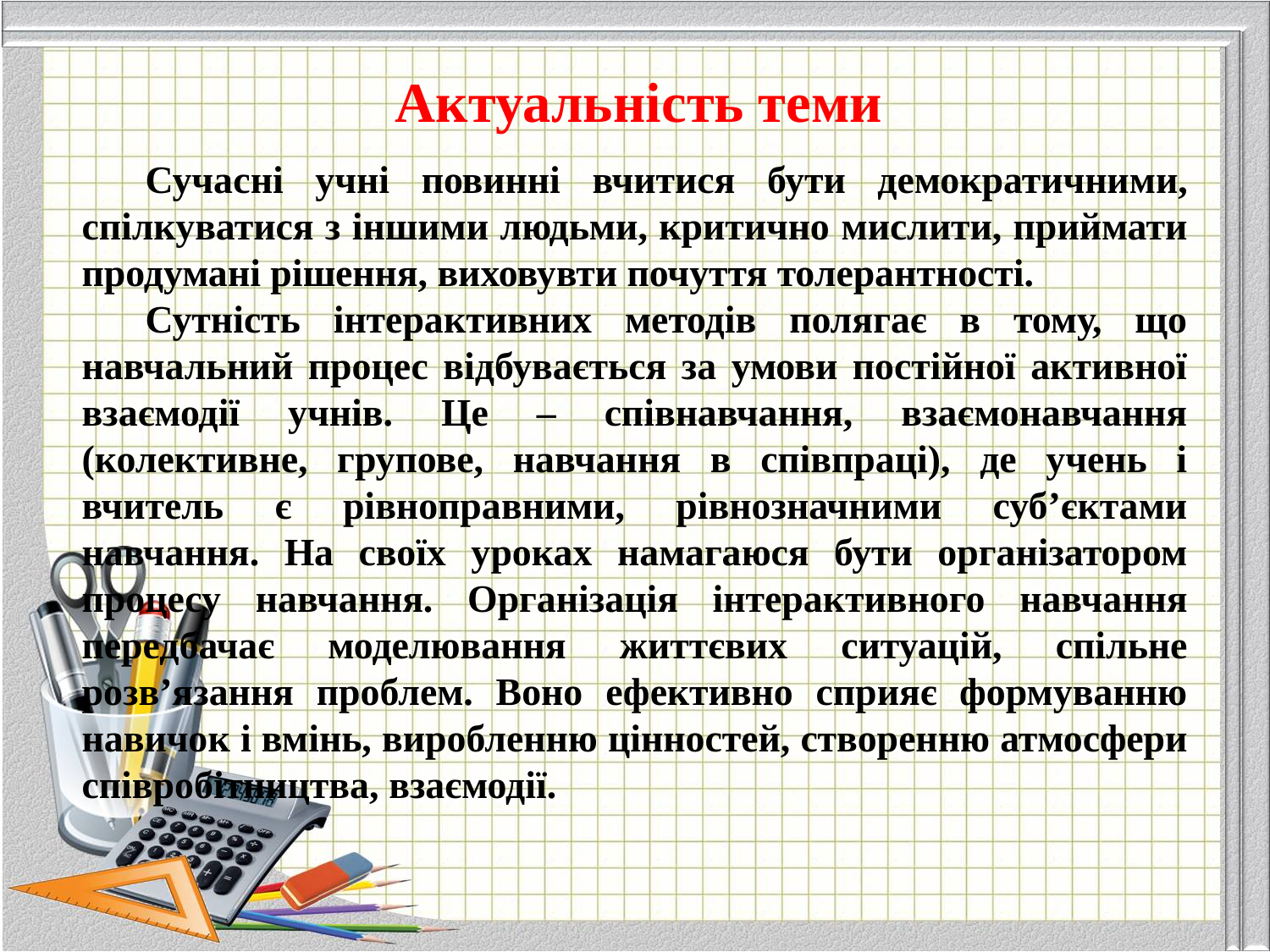

Актуальність теми
Сучасні учні повинні вчитися бути демократичними, спілкуватися з іншими людьми, критично мислити, приймати продумані рішення, виховувти почуття толерантності.
Сутність інтерактивних методів полягає в тому, що навчальний процес відбувається за умови постійної активної взаємодії учнів. Це – співнавчання, взаємонавчання (колективне, групове, навчання в співпраці), де учень і вчитель є рівноправними, рівнозначними суб’єктами навчання. На своїх уроках намагаюся бути організатором процесу навчання. Організація інтерактивного навчання передбачає моделювання життєвих ситуацій, спільне розв’язання проблем. Воно ефективно сприяє формуванню навичок і вмінь, виробленню цінностей, створенню атмосфери співробітництва, взаємодії.